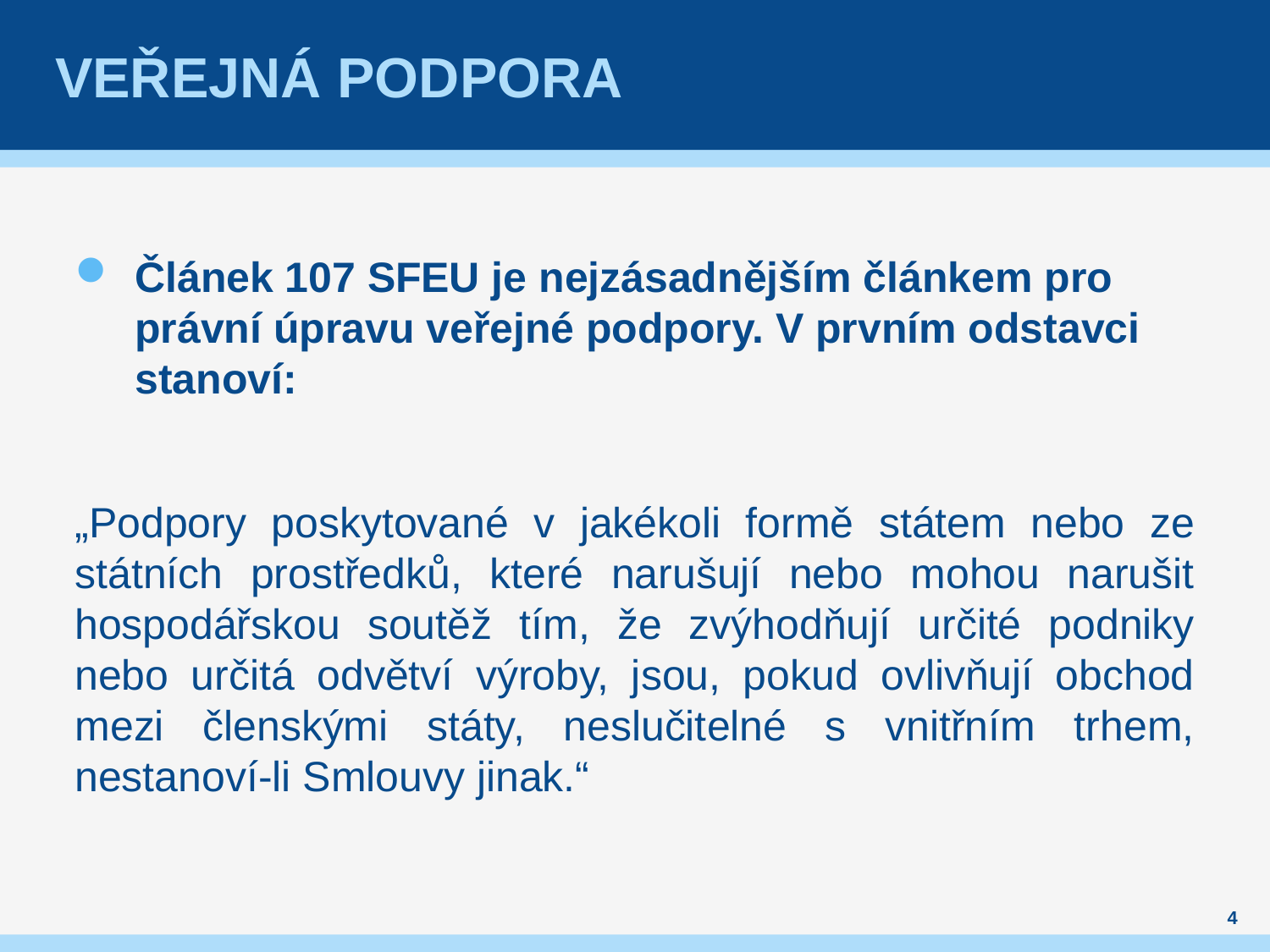

# Veřejná podpora
Článek 107 SFEU je nejzásadnějším článkem pro právní úpravu veřejné podpory. V prvním odstavci stanoví:

„Podpory poskytované v jakékoli formě státem nebo ze státních prostředků, které narušují nebo mohou narušit hospodářskou soutěž tím, že zvýhodňují určité podniky nebo určitá odvětví výroby, jsou, pokud ovlivňují obchod mezi členskými státy, neslučitelné s vnitřním trhem, nestanoví-li Smlouvy jinak.“

4